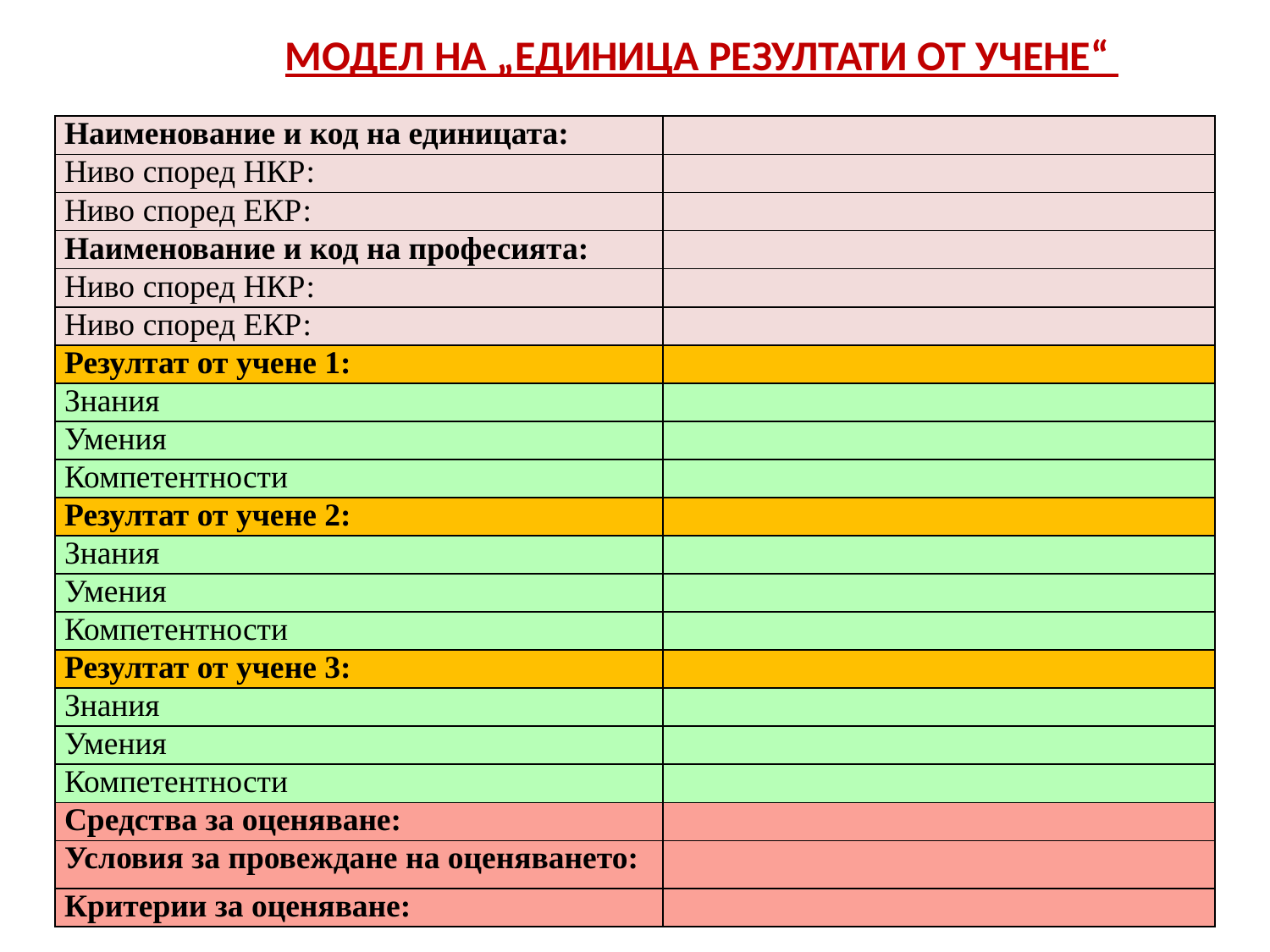

МОДЕЛ НА „ЕДИНИЦА РЕЗУЛТАТИ ОТ УЧЕНЕ“
| Наименование и код на единицата: |  |
| --- | --- |
| Ниво според НКР: |  |
| Ниво според ЕКР: |  |
| Наименование и код на професията: |  |
| Ниво според НКР: |  |
| Ниво според ЕКР: |  |
| Резултат от учене 1: |  |
| Знания |  |
| Умения |  |
| Компетентности |  |
| Резултат от учене 2: |  |
| Знания |  |
| Умения |  |
| Компетентности |  |
| Резултат от учене 3: |  |
| Знания |  |
| Умения |  |
| Компетентности |  |
| Средства за оценяване: |  |
| Условия за провеждане на оценяването: |  |
| Критерии за оценяване: |  |